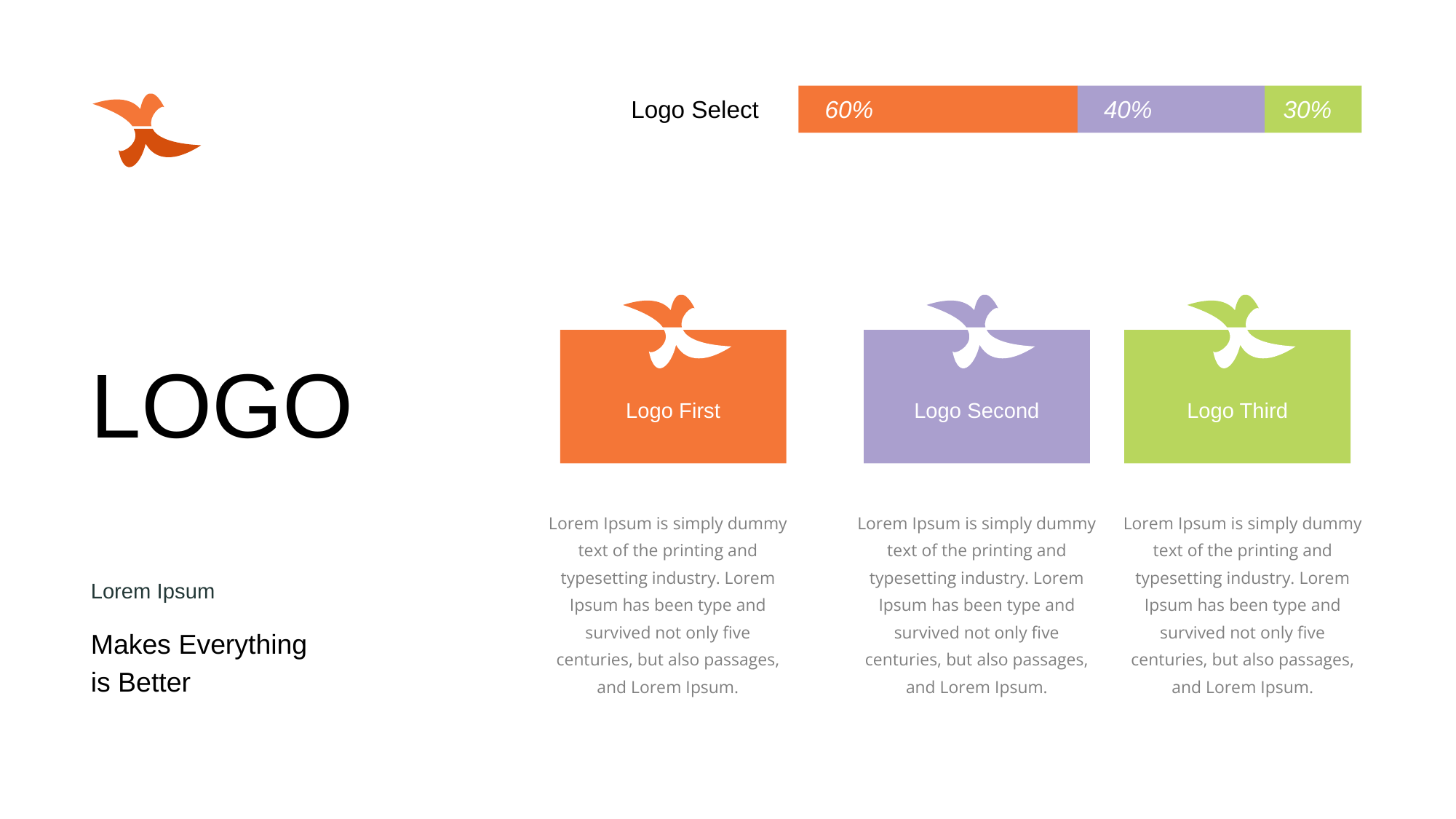

Logo Select
60%
40%
30%

LOGO
Logo First
Logo Second
Logo Third
Lorem Ipsum is simply dummy text of the printing and typesetting industry. Lorem Ipsum has been type and survived not only five centuries, but also passages, and Lorem Ipsum.
Lorem Ipsum is simply dummy text of the printing and typesetting industry. Lorem Ipsum has been type and survived not only five centuries, but also passages, and Lorem Ipsum.
Lorem Ipsum is simply dummy text of the printing and typesetting industry. Lorem Ipsum has been type and survived not only five centuries, but also passages, and Lorem Ipsum.
Lorem Ipsum
Makes Everything
is Better